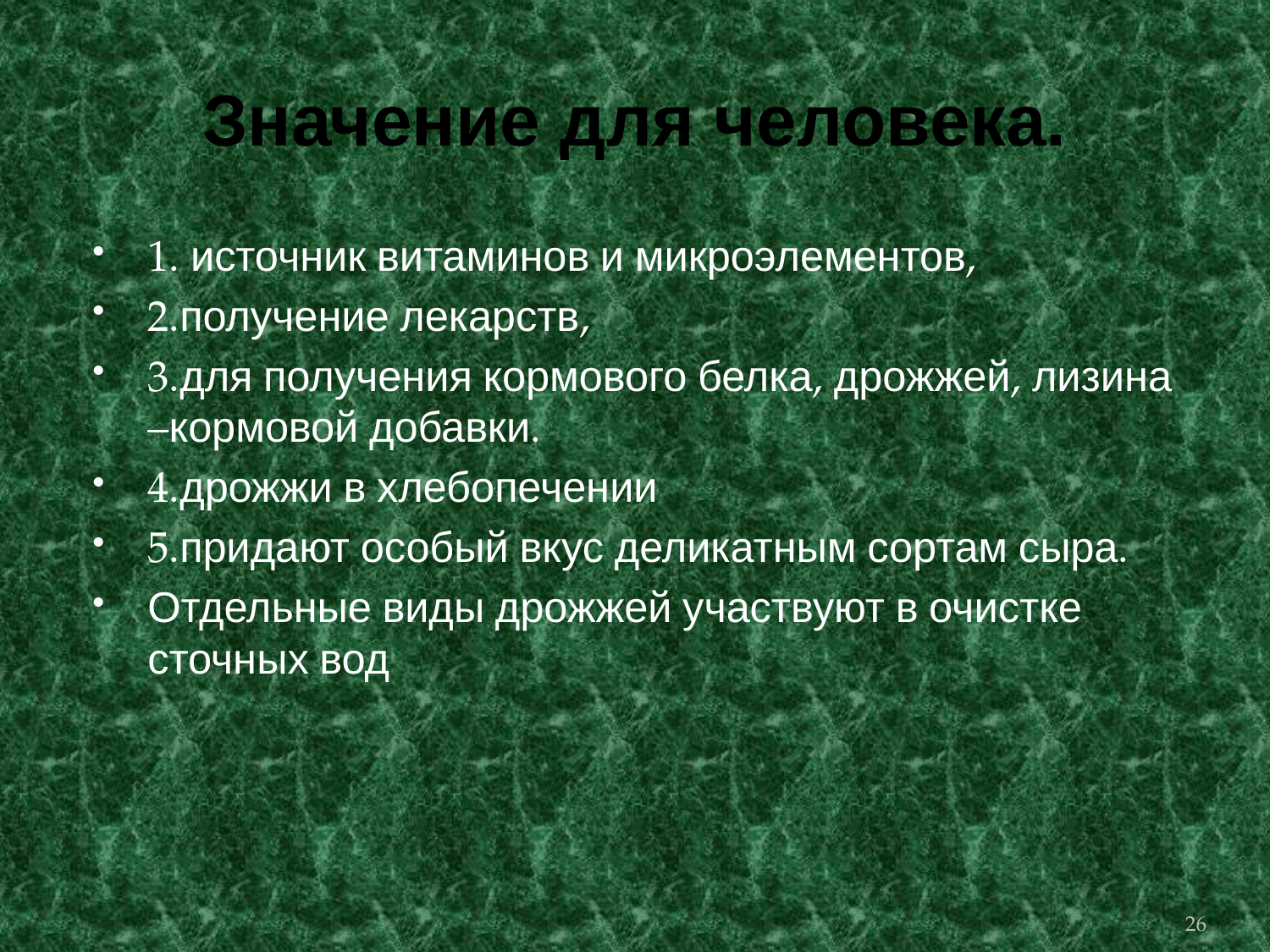

# Значение для человека.
1. источник витаминов и микроэлементов,
2.получение лекарств,
3.для получения кормового белка, дрожжей, лизина –кормовой добавки.
4.дрожжи в хлебопечении
5.придают особый вкус деликатным сортам сыра.
Отдельные виды дрожжей участвуют в очистке сточных вод

26